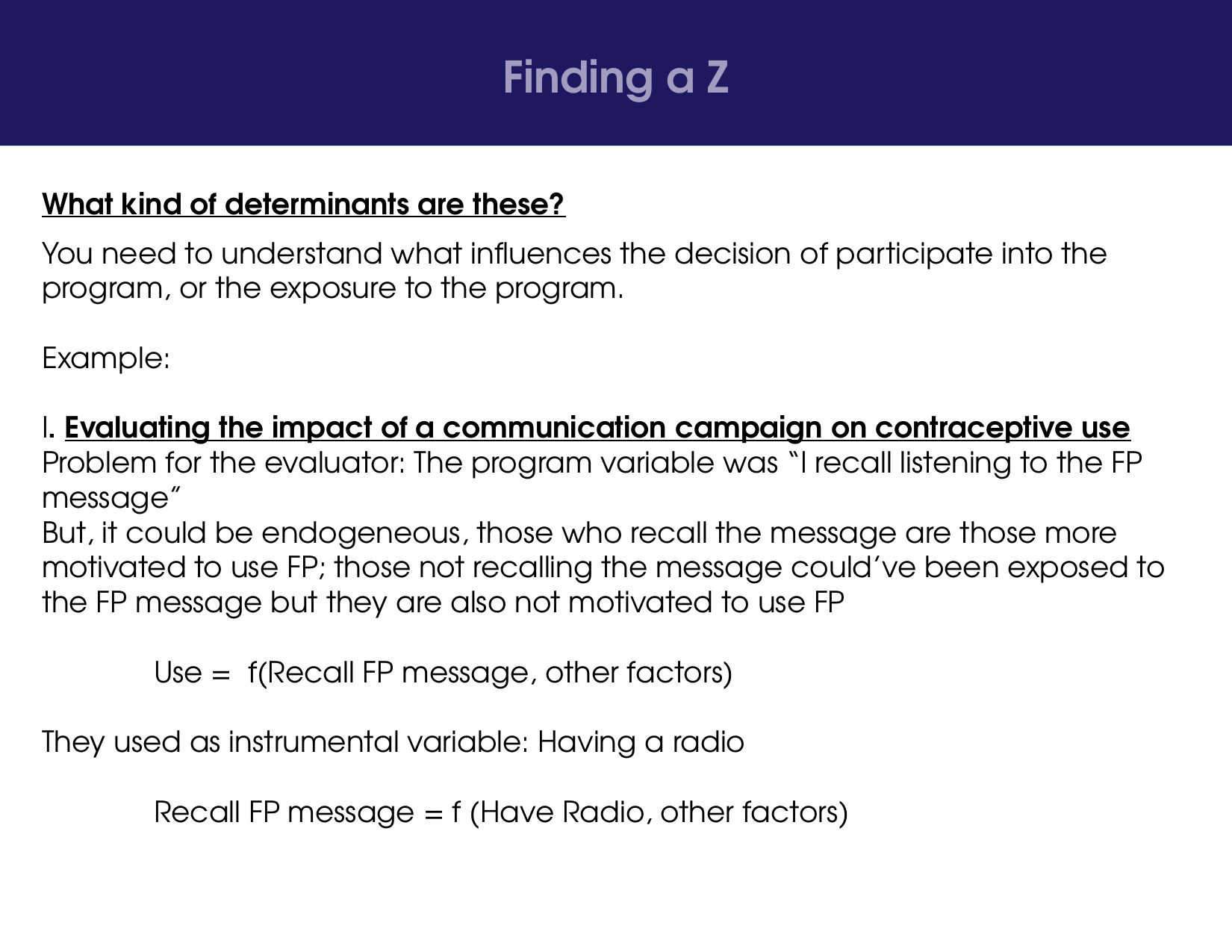

Finding a Z
What kind of determinants are these?

You need to understand what influences the decision of participate into the program, or the exposure to the program.

Example:

I. Evaluating the impact of a communication campaign on contraceptive use
Problem for the evaluator: The program variable was “I recall listening to the FP message”
But, it could be endogeneous, those who recall the message are those more motivated to use FP; those not recalling the message could’ve been exposed to the FP message but they are also not motivated to use FP

	Use =  f(Recall FP message, other factors)

They used as instrumental variable: Having a radio

	Recall FP message = f (Have Radio, other factors)